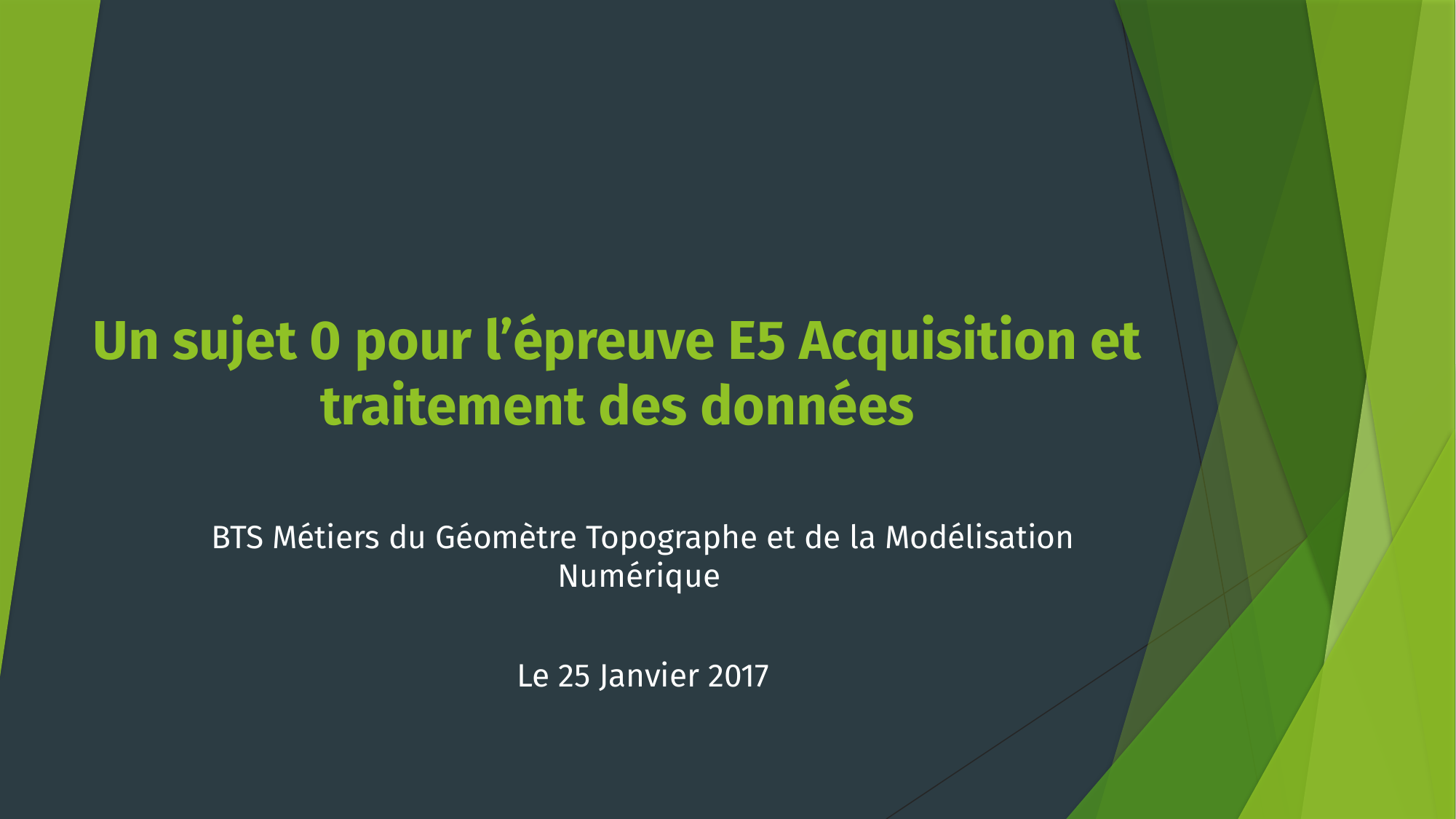

# Un sujet 0 pour l’épreuve E5 Acquisition et traitement des données
BTS Métiers du Géomètre Topographe et de la Modélisation Numérique

Le 25 Janvier 2017